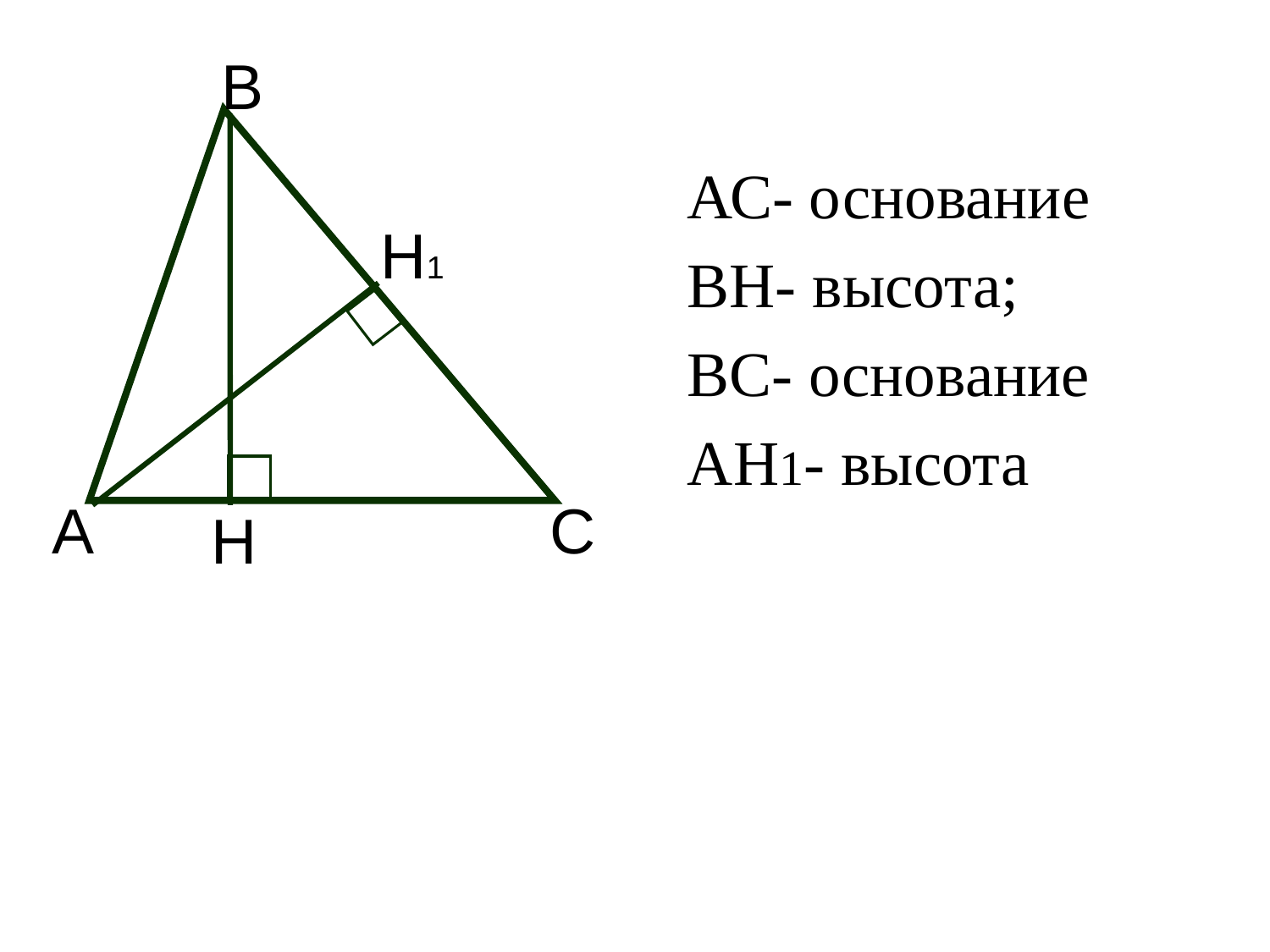

В

Н1

А
С
Н

АС- основание
ВН- высота;
ВС- основание
АН1- высота